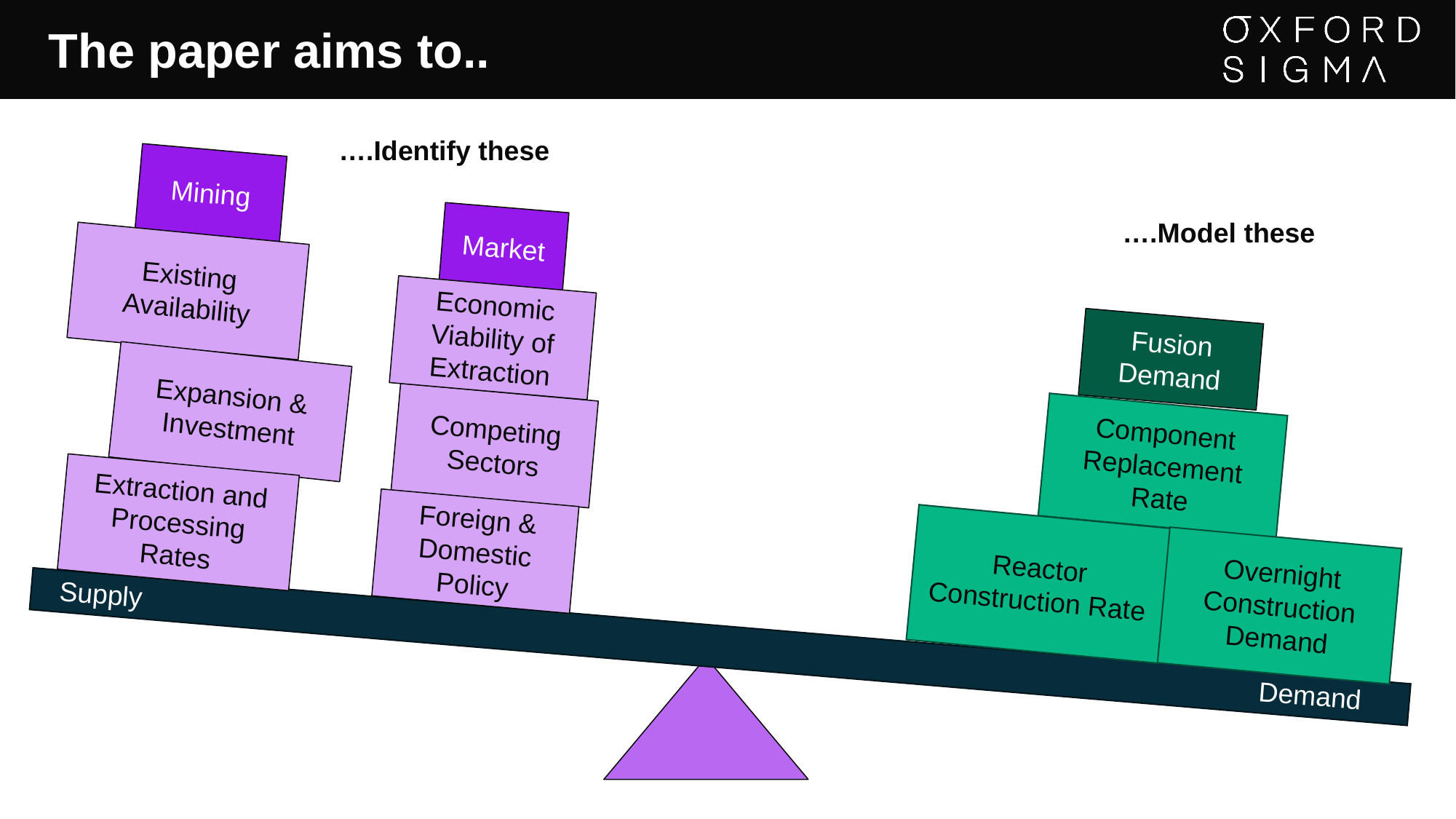

# The paper aims to..
….Identify these
Mining
Existing Availability
Expansion & Investment
Extraction and Processing Rates
Market
Economic Viability of Extraction
Competing Sectors
Foreign & Domestic Policy
….Model these
Fusion Demand
Manufacturing
Production Rates
Manufacturing method advancements
Component Replacement Rate
Reactor Construction Rate
Overnight Construction Demand
Supply

Demand